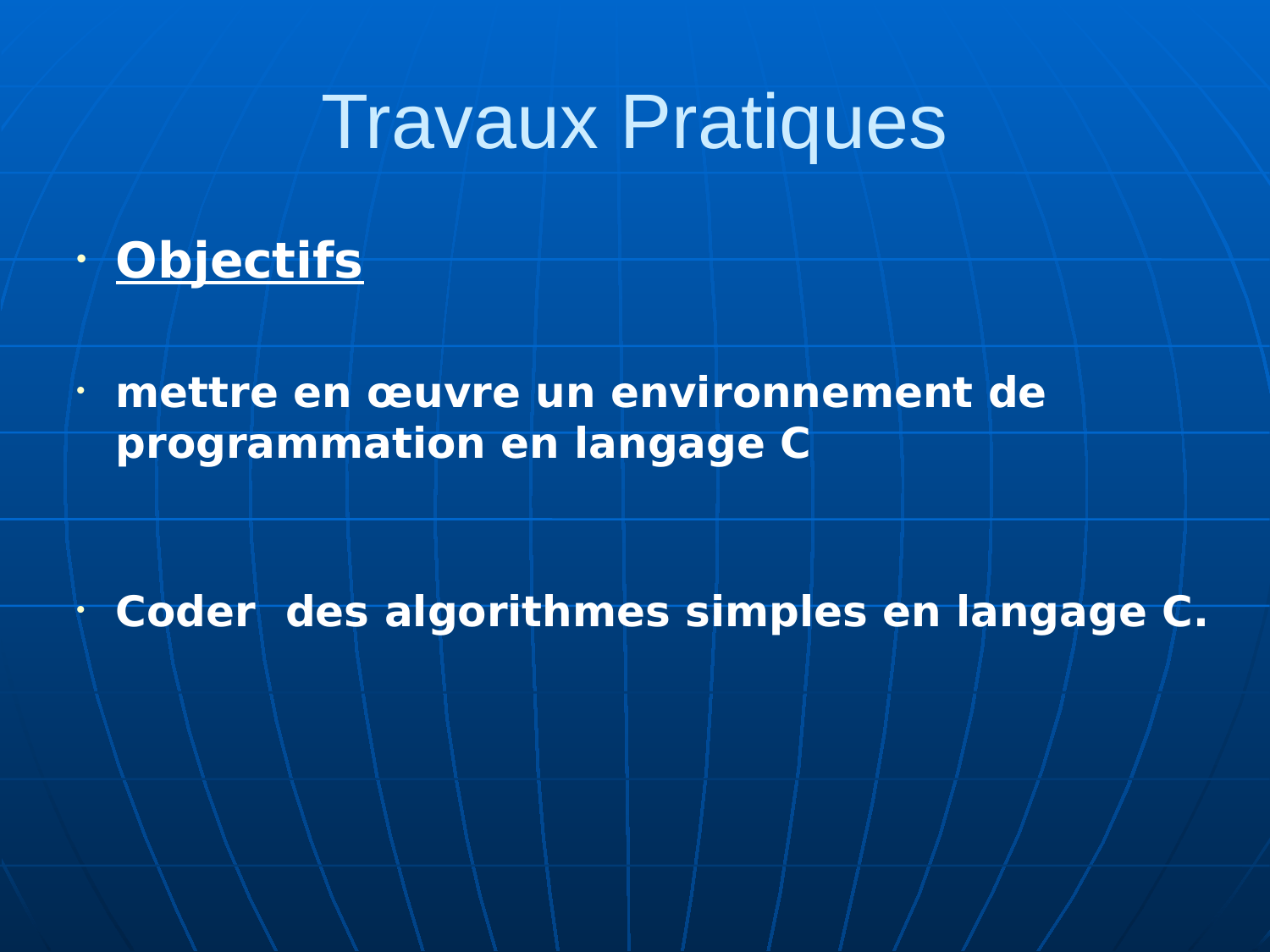

# Travaux Pratiques
Objectifs

mettre en œuvre un environnement de programmation en langage C

Coder  des algorithmes simples en langage C.